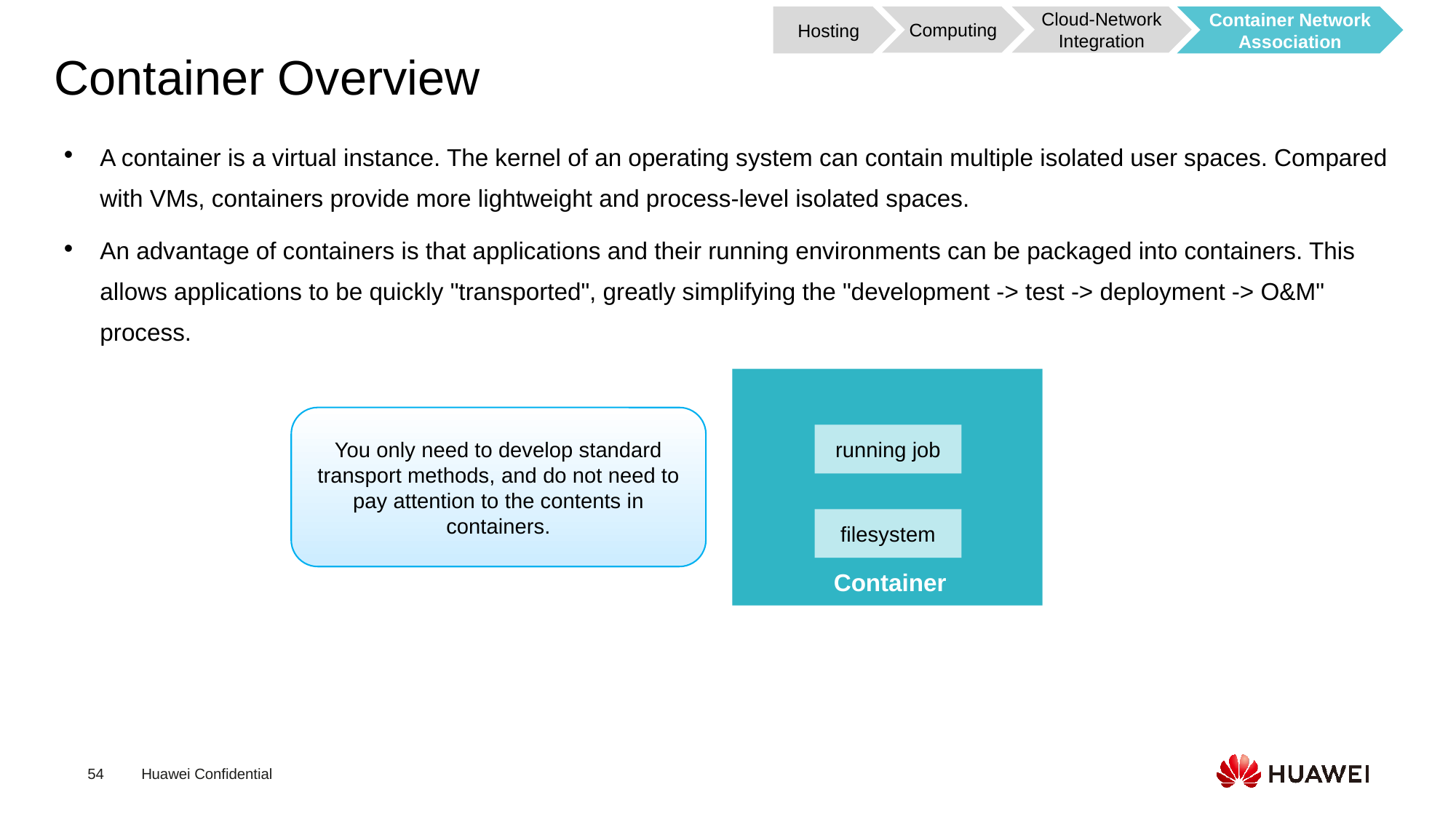

Hosting
Container Network Association
Computing
Cloud-Network Integration
# Container Overview
A container is a virtual instance. The kernel of an operating system can contain multiple isolated user spaces. Compared with VMs, containers provide more lightweight and process-level isolated spaces.
An advantage of containers is that applications and their running environments can be packaged into containers. This allows applications to be quickly "transported", greatly simplifying the "development -> test -> deployment -> O&M" process.

You only need to develop standard transport methods, and do not need to pay attention to the contents in containers.
running job
filesystem
Container